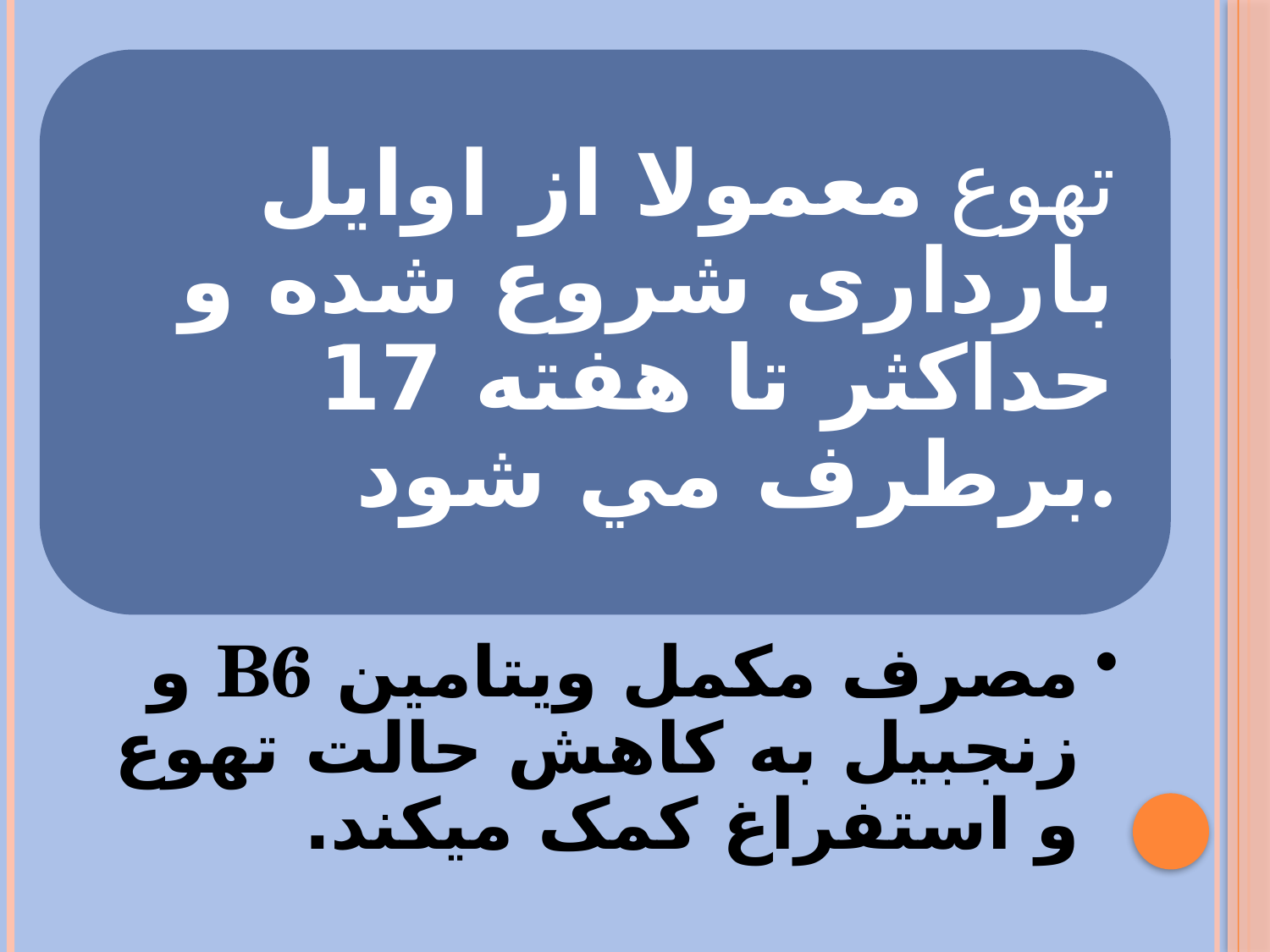

تهوع معمولا از اوایل بارداری شروع شده و حداكثر تا هفته 17 برطرف مي شود.
مصرف مکمل ویتامین B6 و زنجبیل به کاهش حالت تهوع و استفراغ کمک میکند.